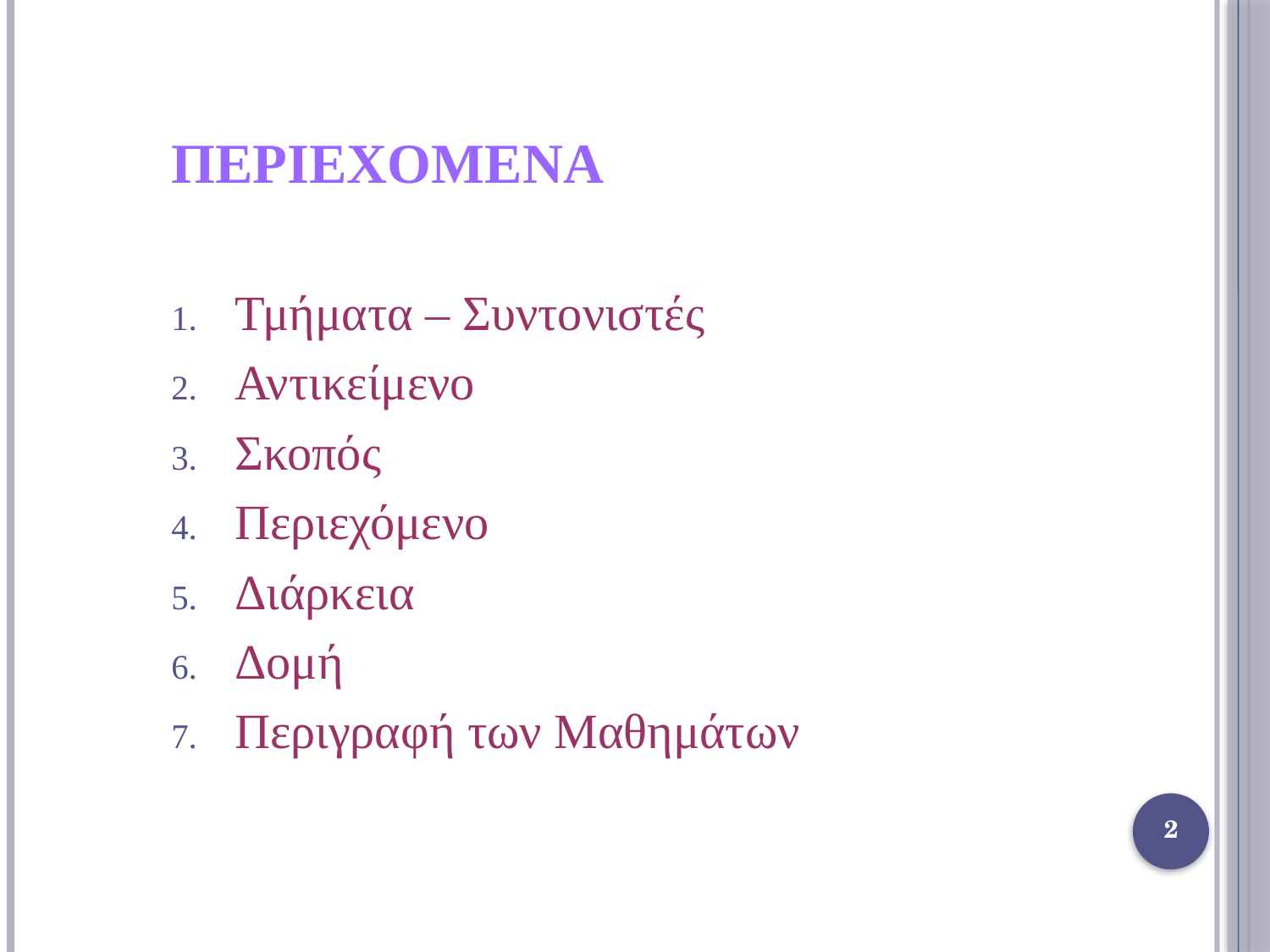

# ΠΕΡΙΕΧΟΜΕΝΑ
Τμήματα – Συντονιστές
Αντικείμενο
Σκοπός
Περιεχόμενο
Διάρκεια
Δομή
Περιγραφή των Μαθημάτων

2